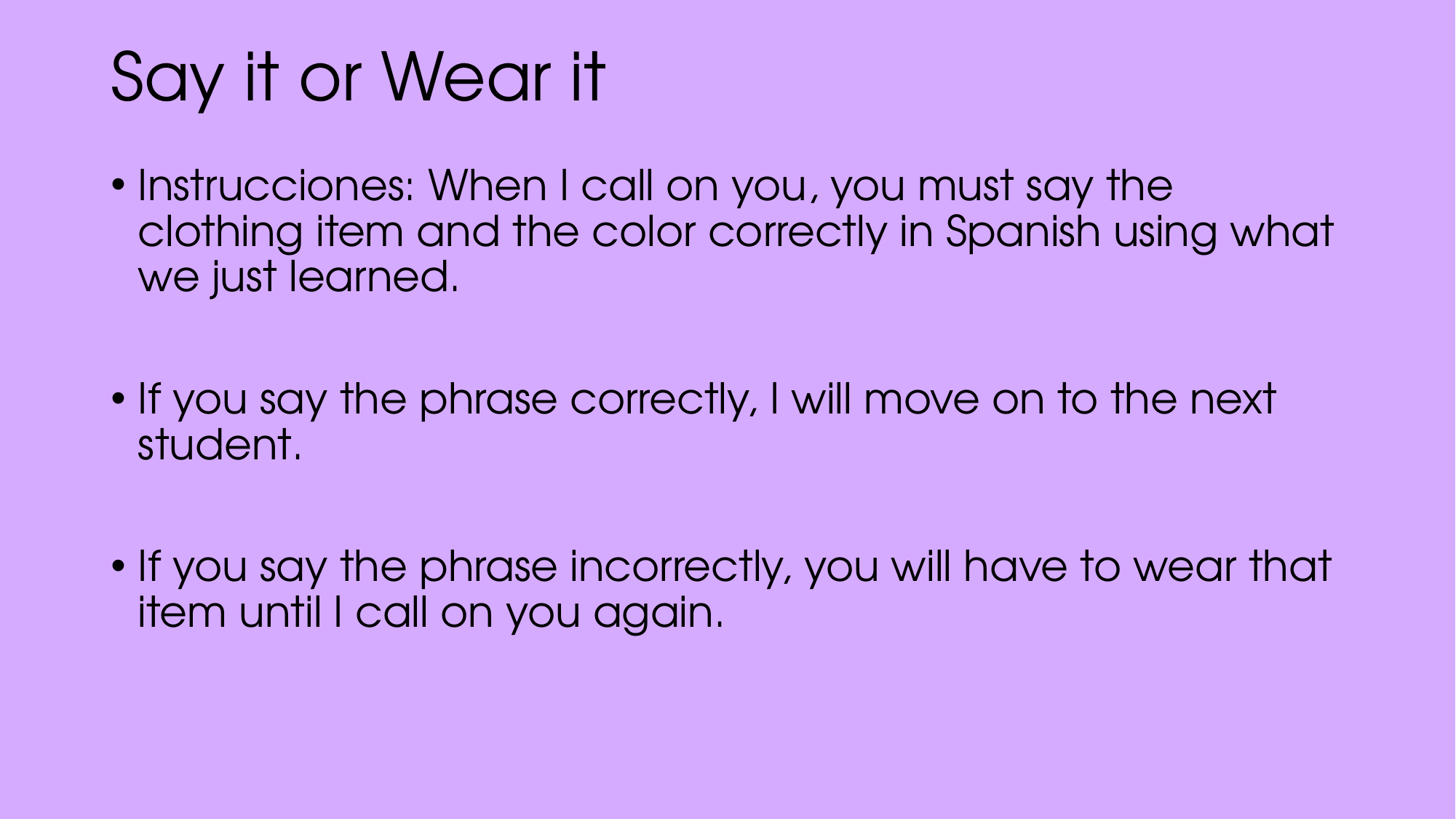

# Say it or Wear it
Instrucciones: When I call on you, you must say the clothing item and the color correctly in Spanish using what we just learned.

If you say the phrase correctly, I will move on to the next student.

If you say the phrase incorrectly, you will have to wear that item until I call on you again.